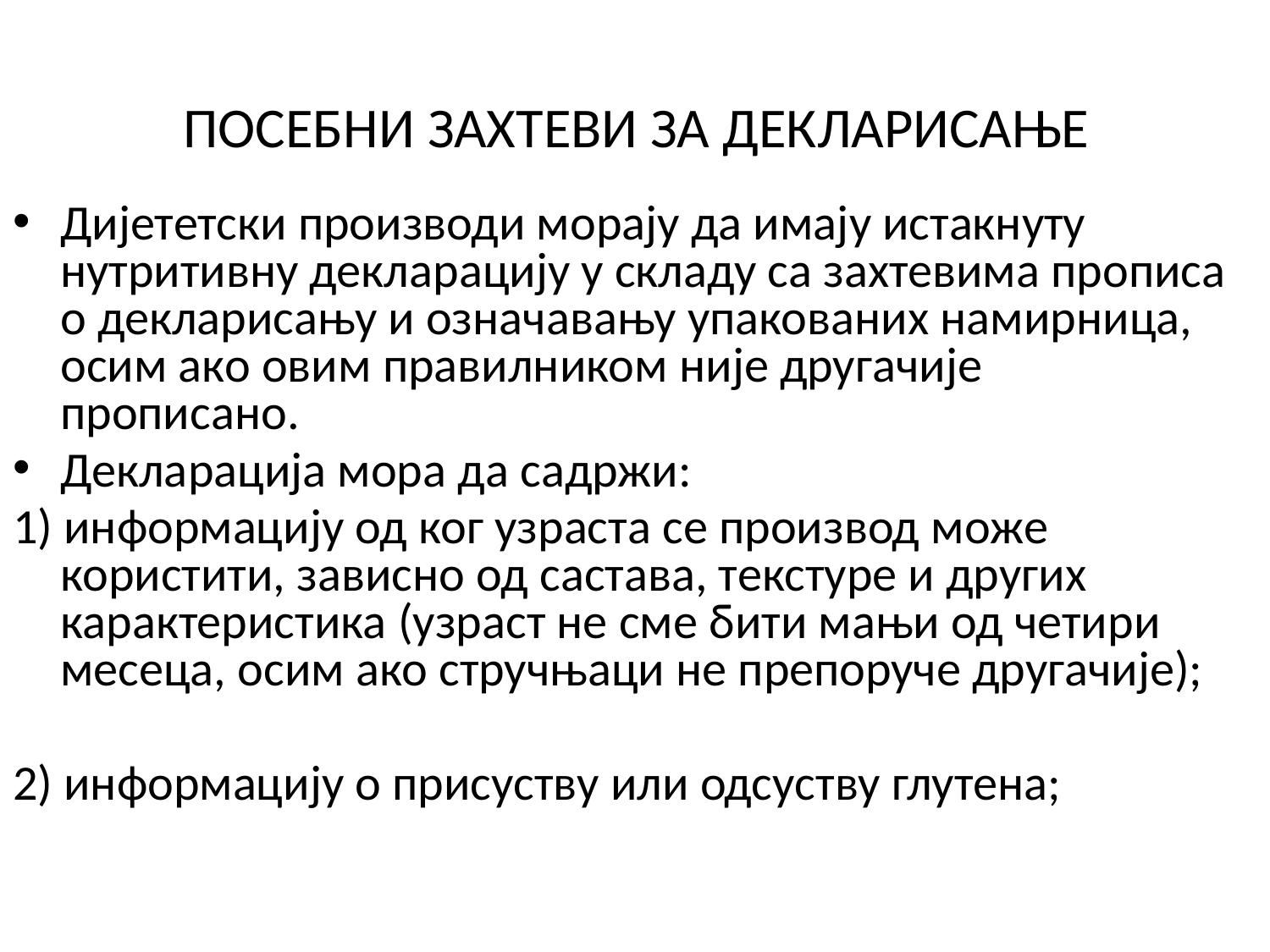

# ПОСЕБНИ ЗАХТЕВИ ЗА ДЕКЛАРИСАЊЕ
Дијететски производи морају да имају истакнуту нутритивну декларацију у складу са захтевима прописа о декларисању и означавању упакованих намирница, осим ако овим правилником није другачије прописано.
Декларација мора да садржи:
1) информацију од ког узраста се производ може користити, зависно од састава, текстуре и других карактеристика (узраст не сме бити мањи од четири месеца, осим ако стручњаци не препоруче другачије);

2) информацију о присуству или одсуству глутена;